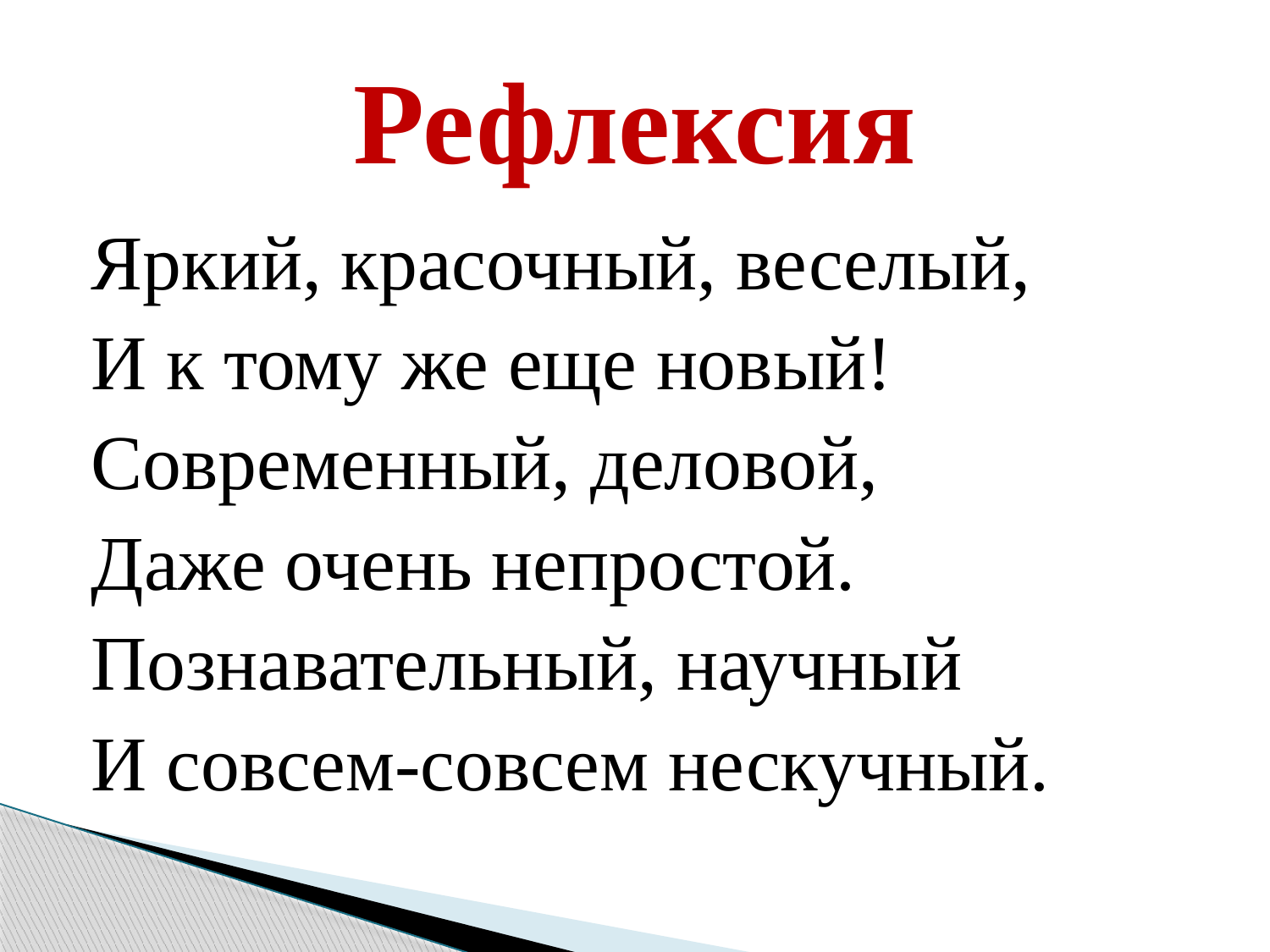

# Рефлексия
Яркий, красочный, веселый,
И к тому же еще новый!
Современный, деловой,
Даже очень непростой.
Познавательный, научный
И совсем-совсем нескучный.